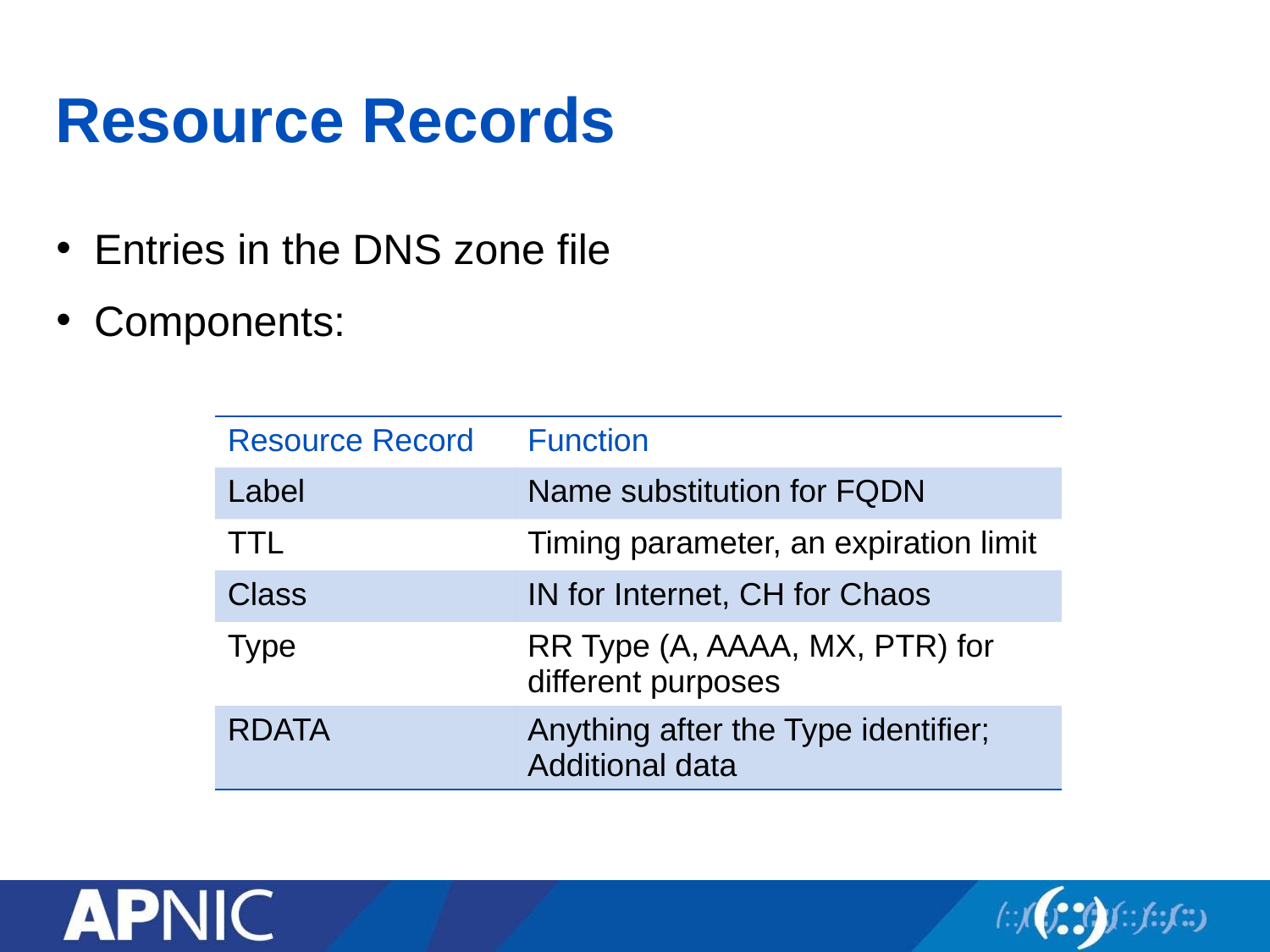

# Resource Records
Entries in the DNS zone file
Components:
| Resource Record | Function |
| --- | --- |
| Label | Name substitution for FQDN |
| TTL | Timing parameter, an expiration limit |
| Class | IN for Internet, CH for Chaos |
| Type | RR Type (A, AAAA, MX, PTR) for different purposes |
| RDATA | Anything after the Type identifier; Additional data |